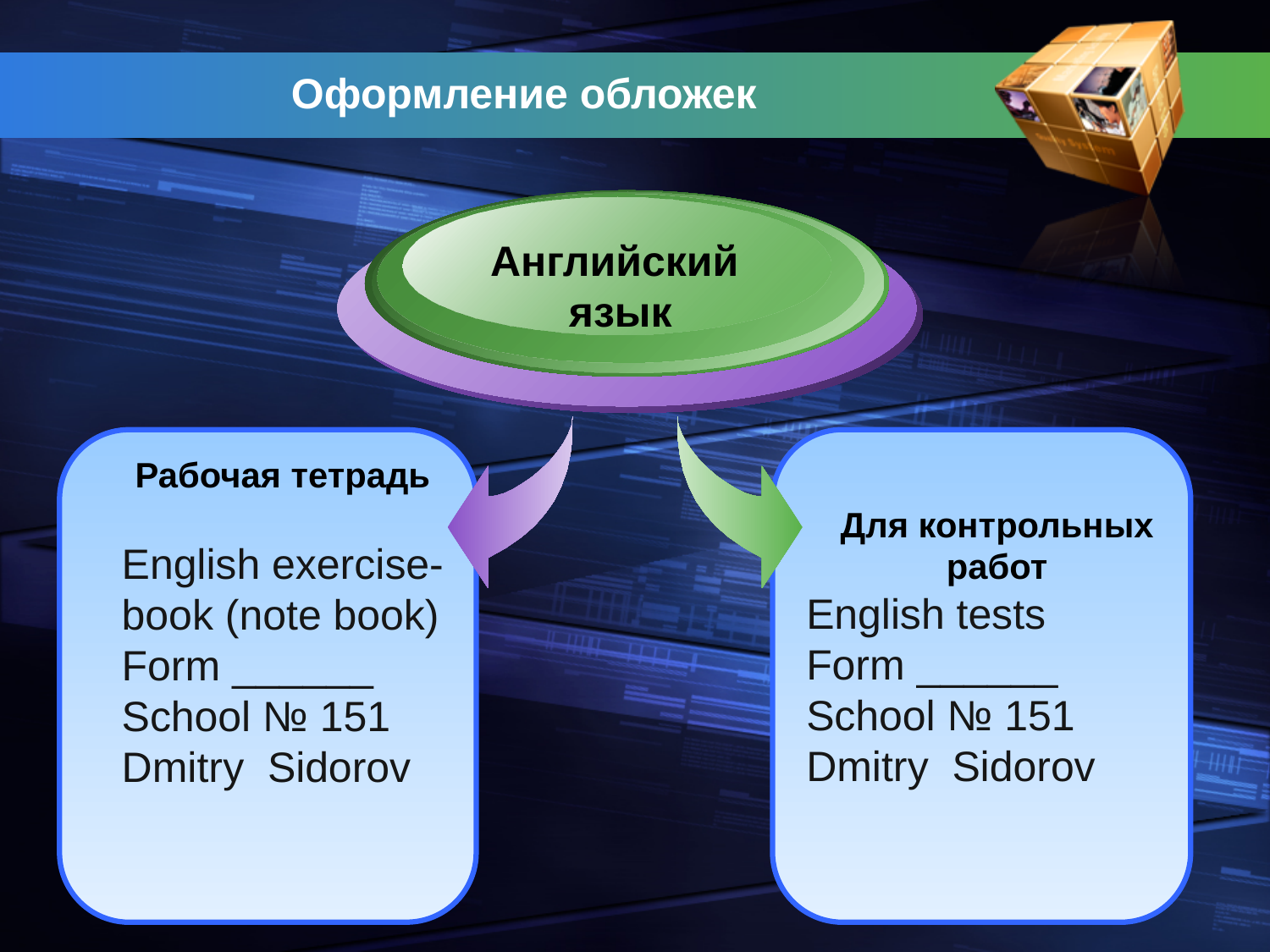

# Оформление обложек

Английский
язык

Рабочая тетрадь

English exercise-book (note book)
Form ______
School № 151
Dmitry  Sidorov

Для контрольных работ
English tests
Form ______
School № 151
Dmitry  Sidorov